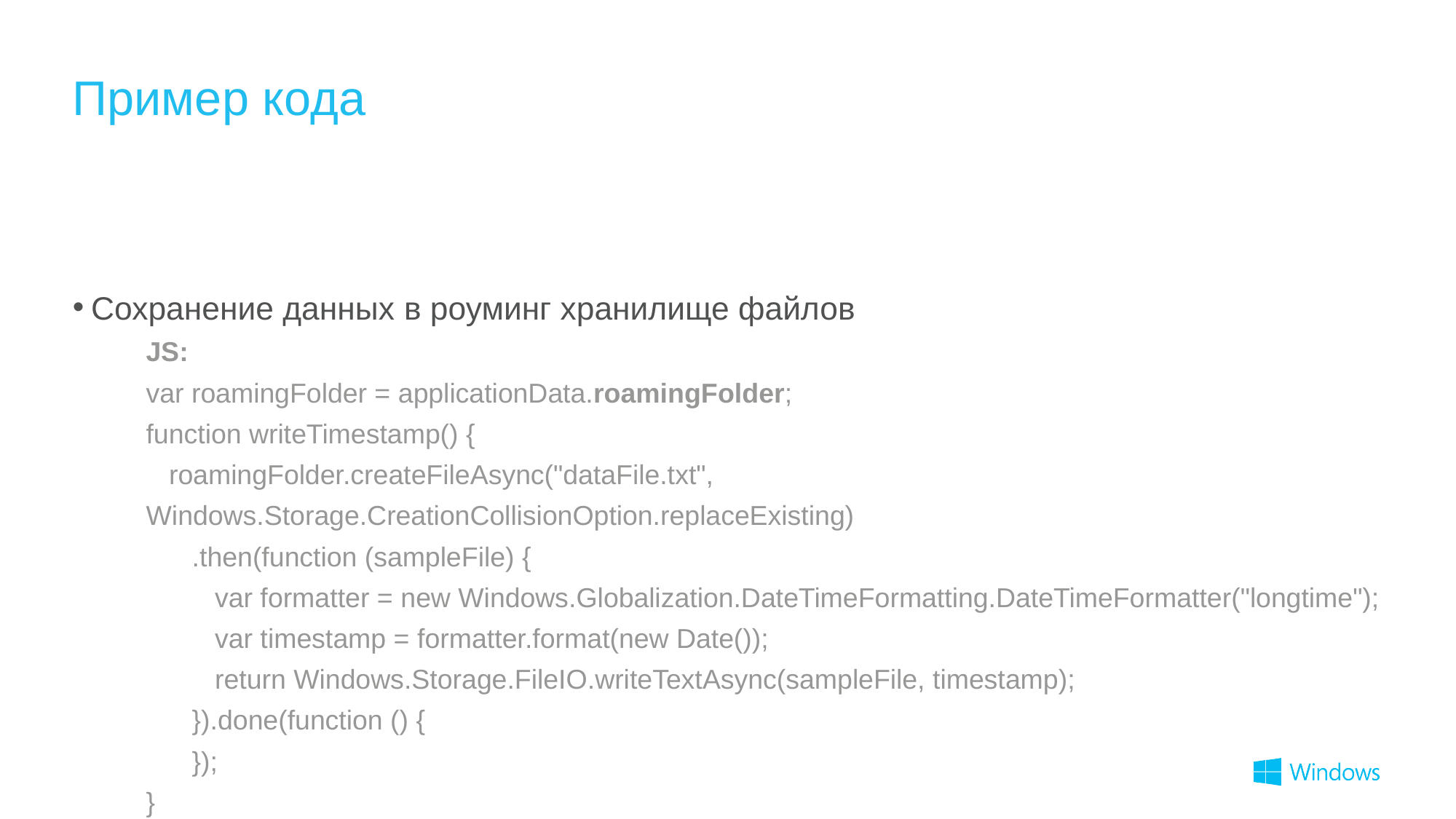

# Пример кода

Сохранение данных в роуминг хранилище файлов
JS:
var roamingFolder = applicationData.roamingFolder;
function writeTimestamp() {
   roamingFolder.createFileAsync("dataFile.txt", Windows.Storage.CreationCollisionOption.replaceExisting)
      .then(function (sampleFile) {
         var formatter = new Windows.Globalization.DateTimeFormatting.DateTimeFormatter("longtime");
         var timestamp = formatter.format(new Date());
         return Windows.Storage.FileIO.writeTextAsync(sampleFile, timestamp);
      }).done(function () {
      });
}